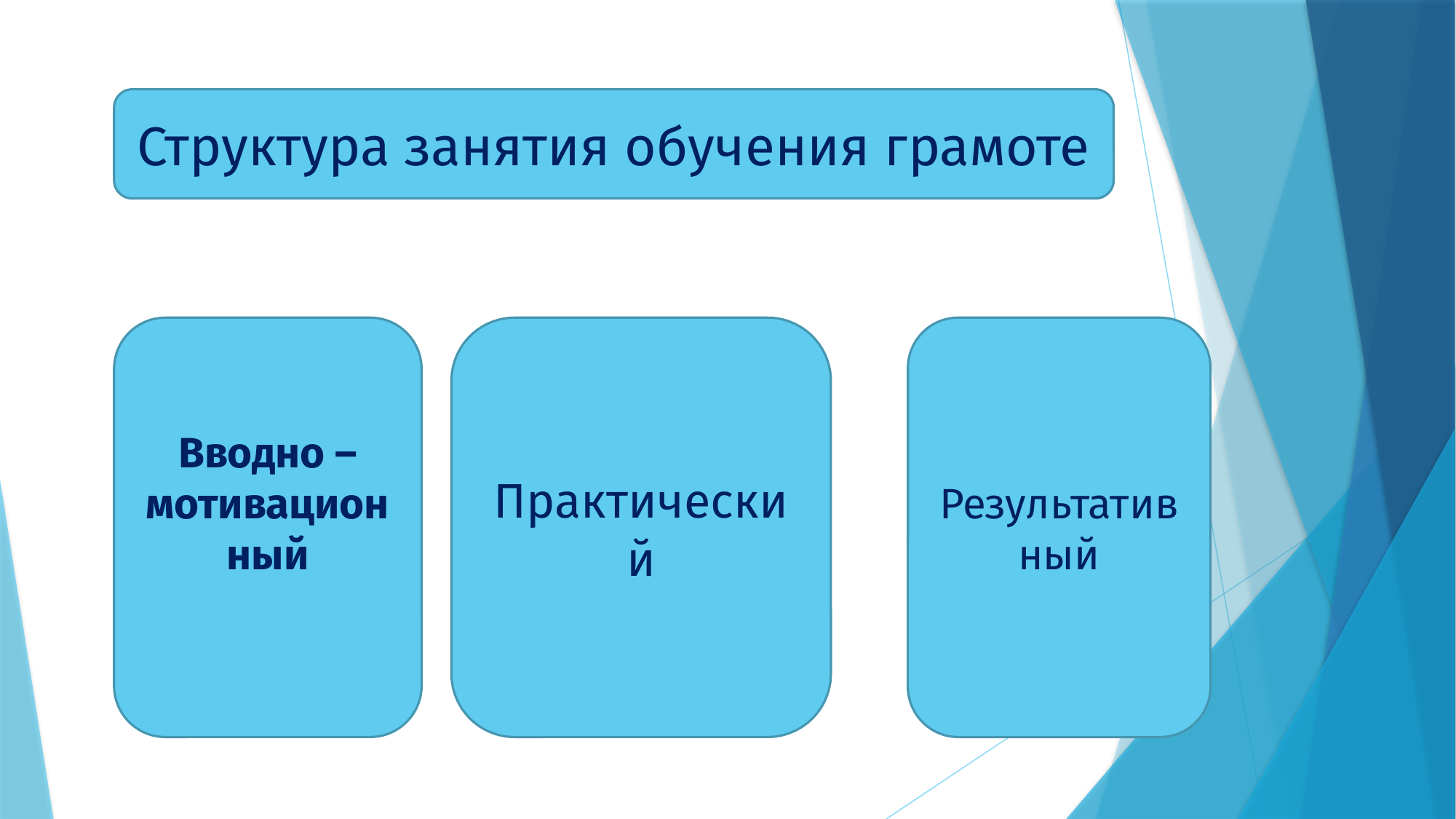

Структура занятия обучения грамоте
Практический
Вводно – мотивационный

Результативный